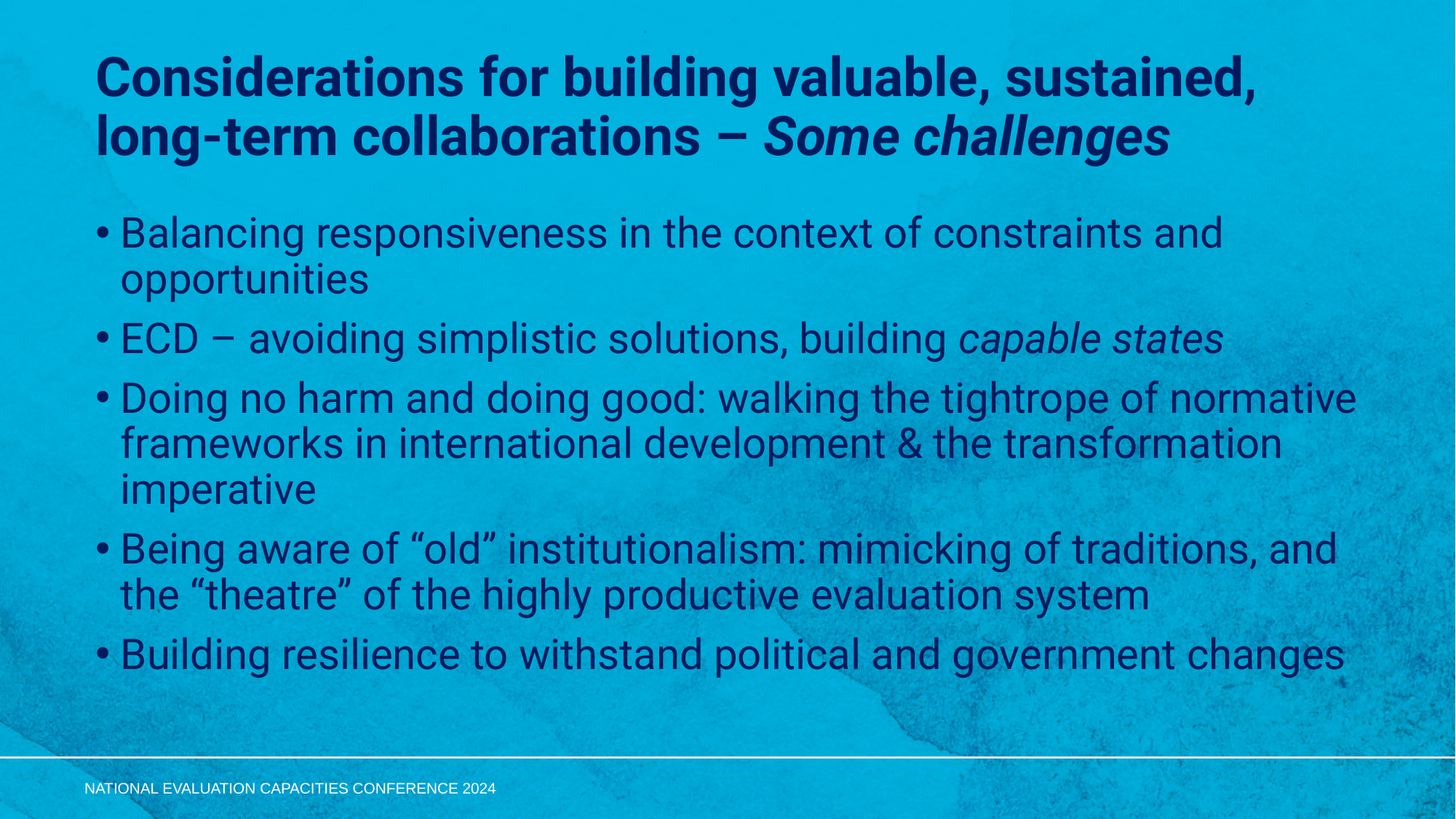

# Considerations for building valuable, sustained, long-term collaborations – Some challenges
Balancing responsiveness in the context of constraints and opportunities
ECD – avoiding simplistic solutions, building capable states
Doing no harm and doing good: walking the tightrope of normative frameworks in international development & the transformation imperative
Being aware of “old” institutionalism: mimicking of traditions, and the “theatre” of the highly productive evaluation system
Building resilience to withstand political and government changes